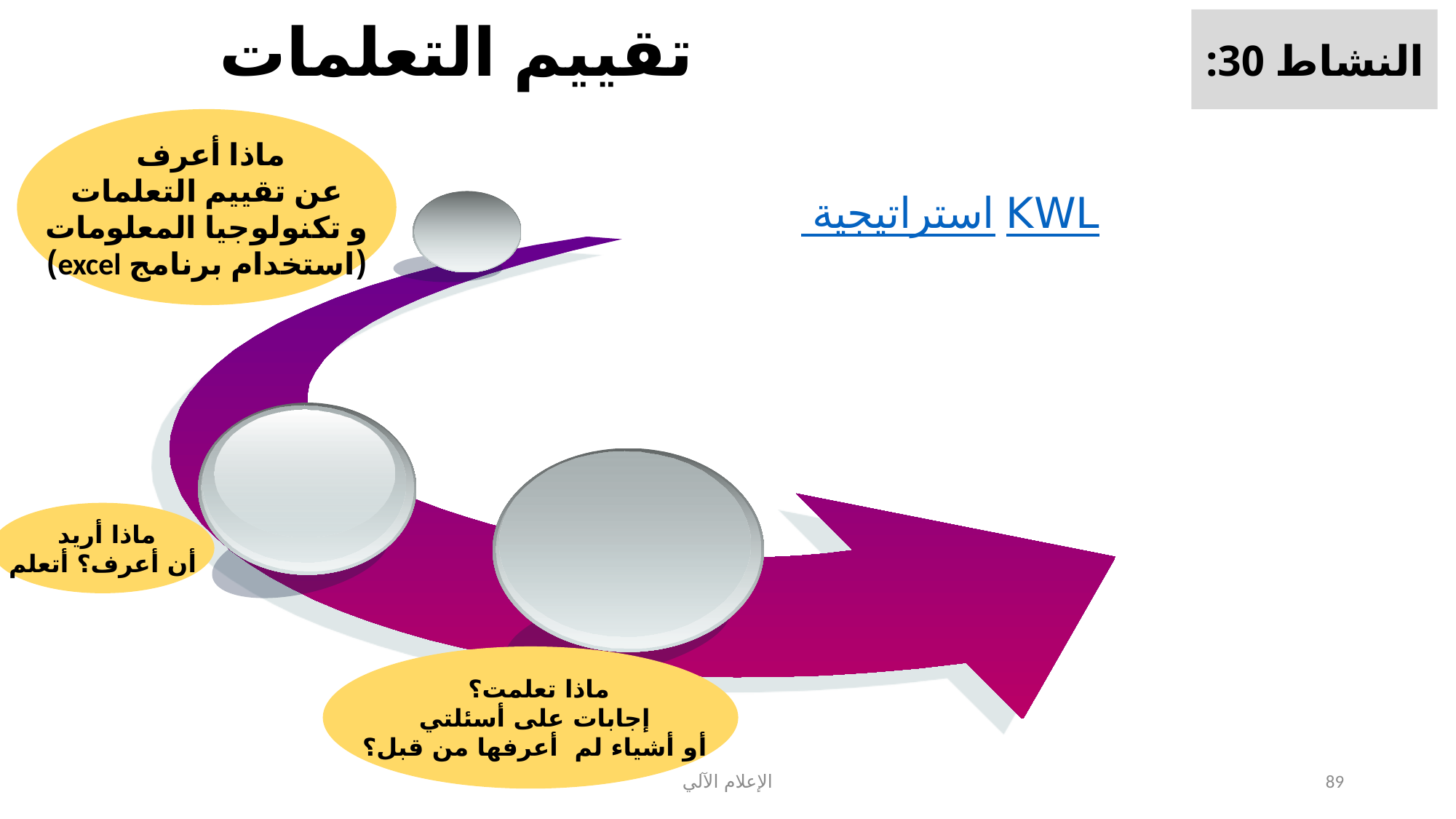

تقييم التعلمات
النشاط 30:
ماذا أعرف
عن تقييم التعلمات
 و تكنولوجيا المعلومات
(استخدام برنامج excel)
 استراتيجية KWL

ماذا أريد
أن أعرف؟ أتعلم

ماذا تعلمت؟
إجابات على أسئلتي
أو أشياء لم  أعرفها من قبل؟
الإعلام الآلي
89